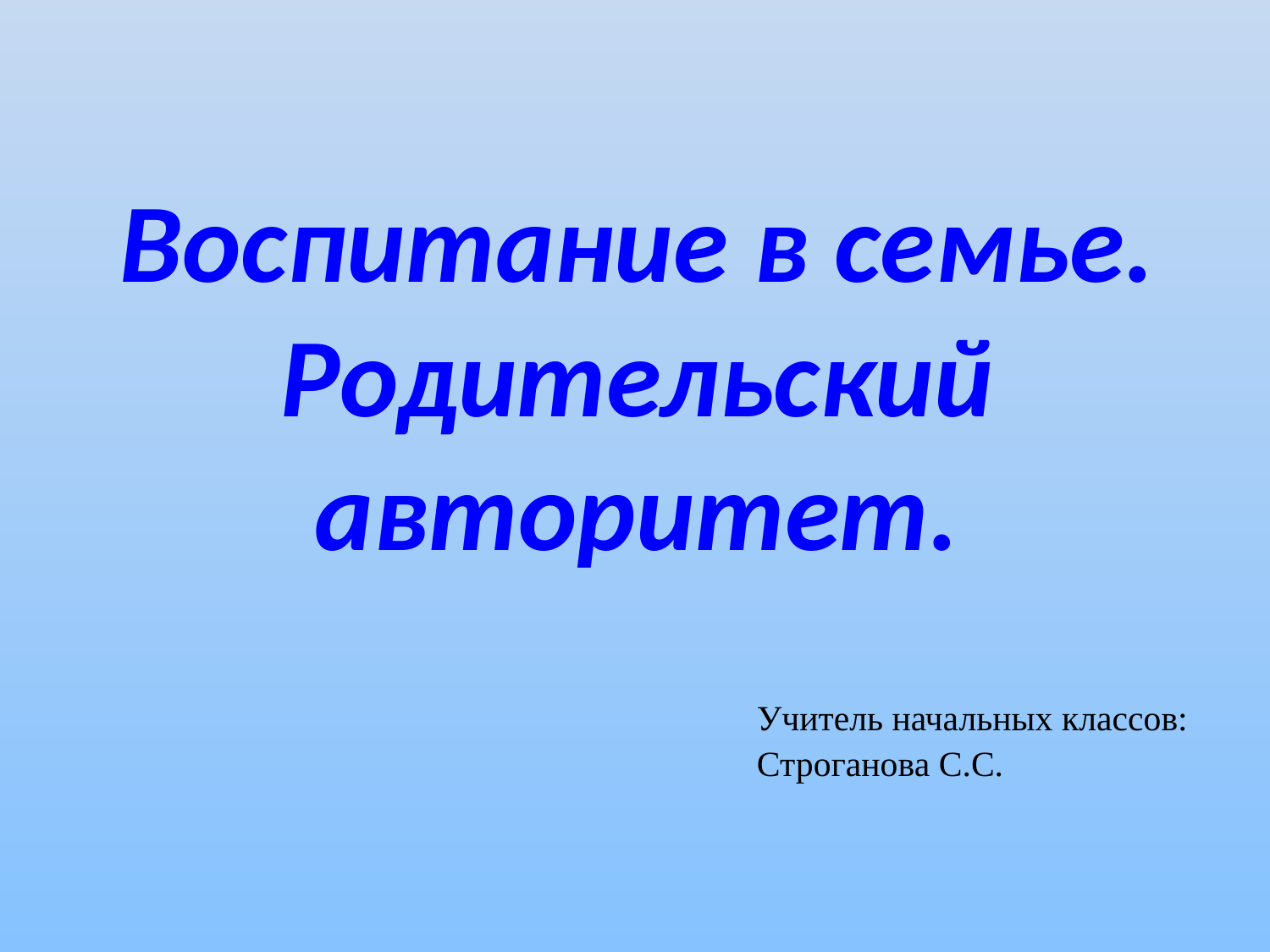

# Воспитание в семье. Родительский авторитет.

Учитель начальных классов:
Строганова С.С.